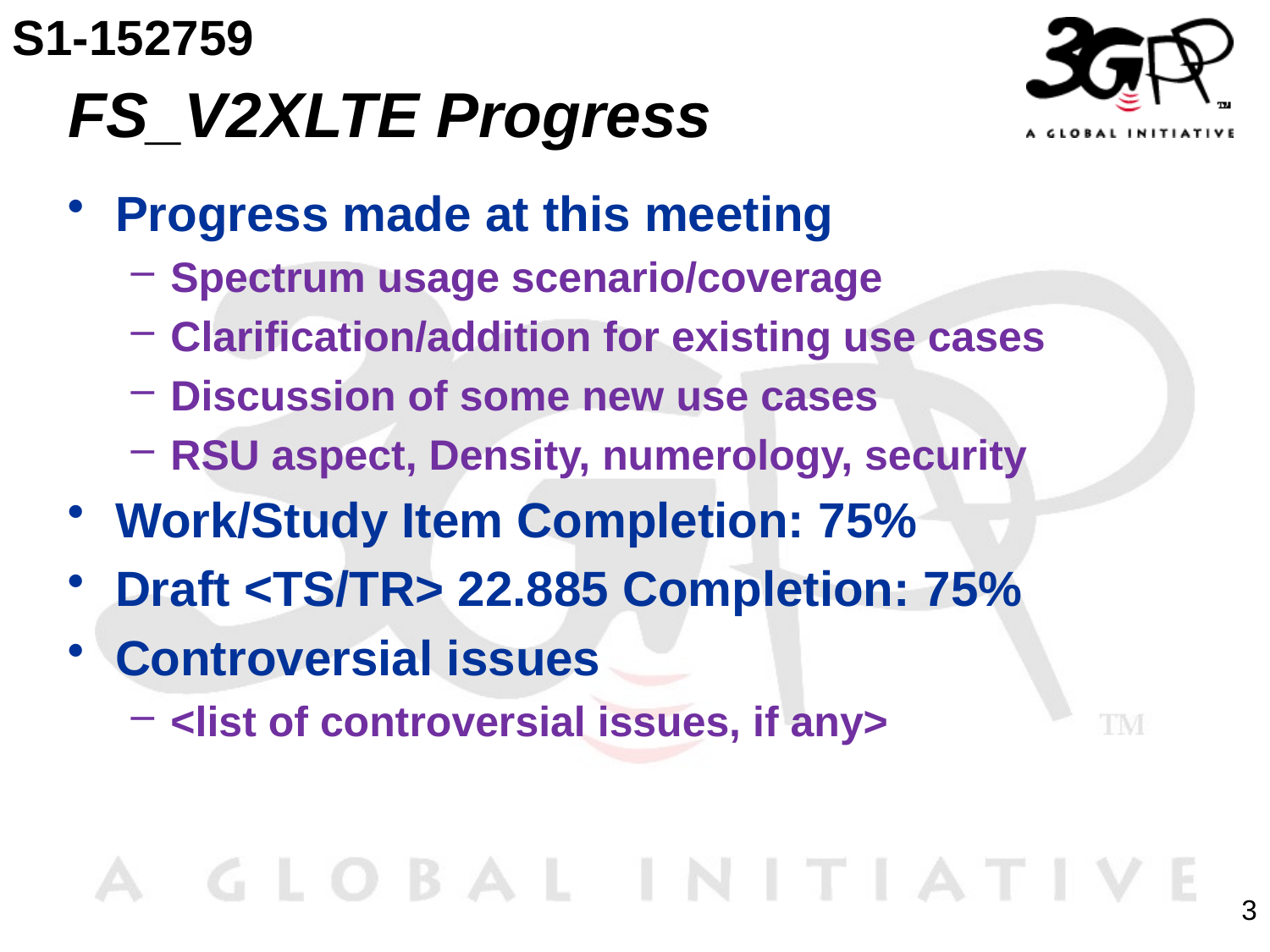

S1-152759
# FS_V2XLTE Progress
Progress made at this meeting
Spectrum usage scenario/coverage
Clarification/addition for existing use cases
Discussion of some new use cases
RSU aspect, Density, numerology, security
Work/Study Item Completion: 75%
Draft <TS/TR> 22.885 Completion: 75%
Controversial issues
<list of controversial issues, if any>
3